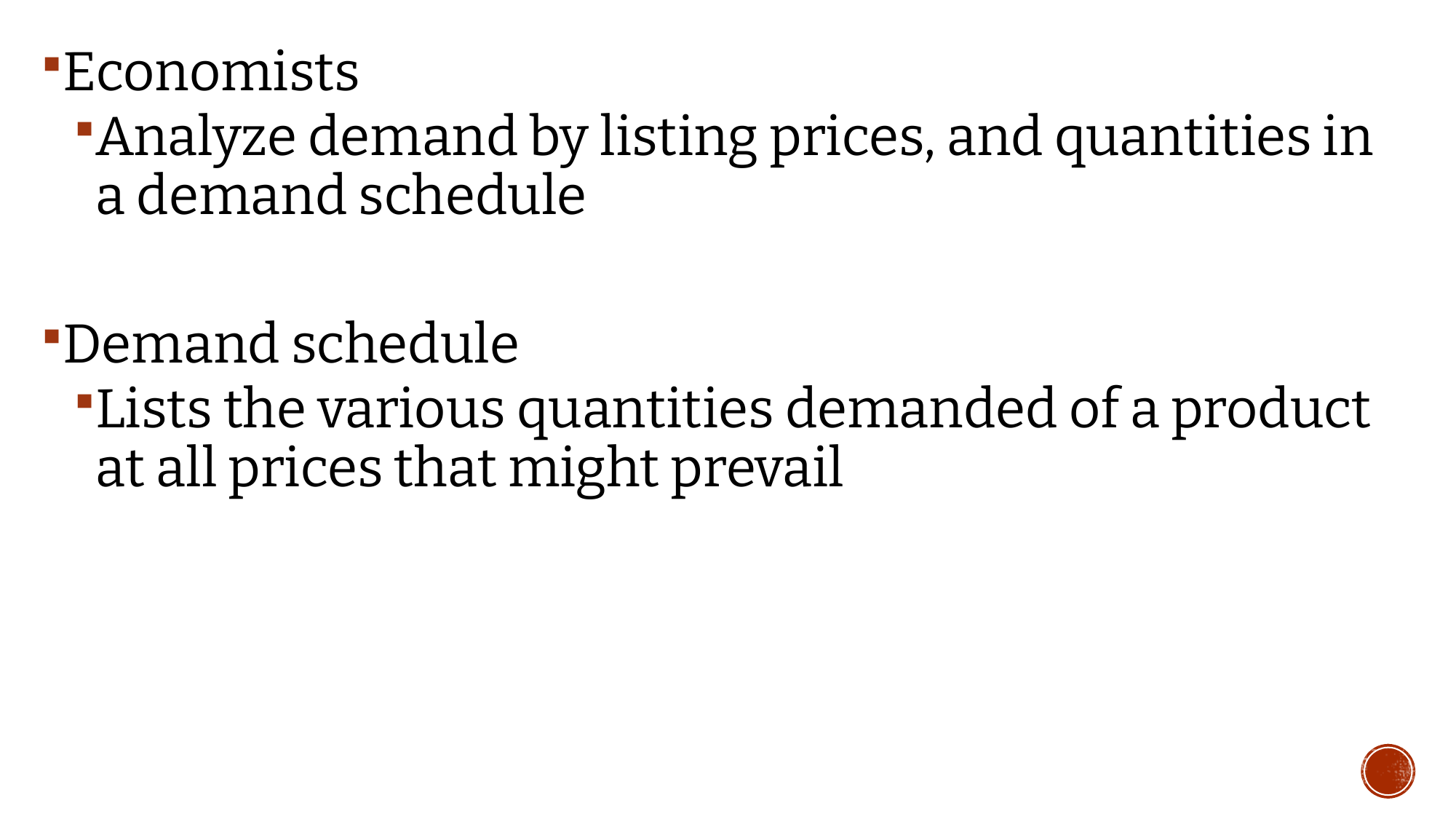

Economists
Analyze demand by listing prices, and quantities in a demand schedule

Demand schedule
Lists the various quantities demanded of a product at all prices that might prevail